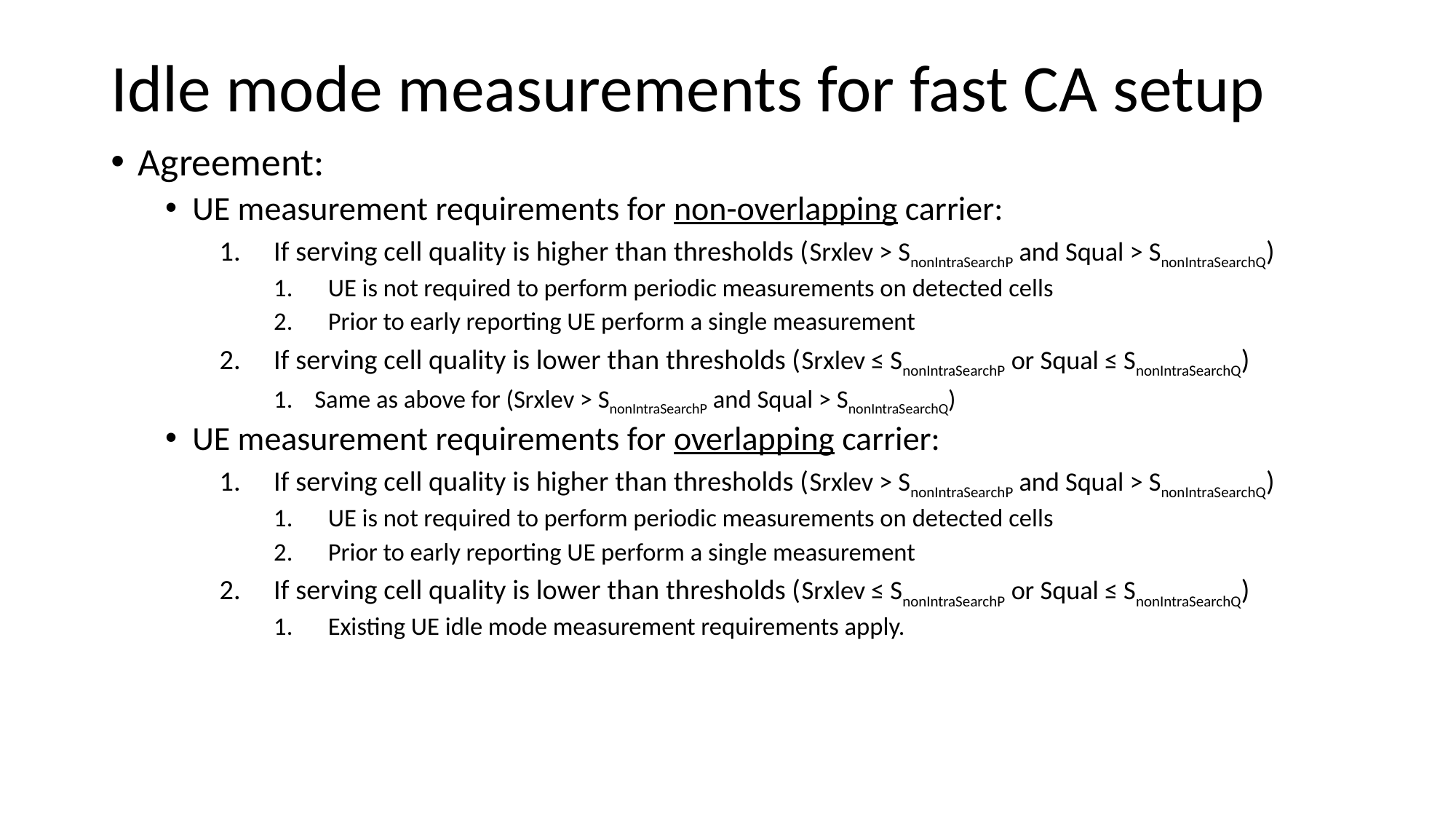

# Idle mode measurements for fast CA setup
Agreement:
UE measurement requirements for non-overlapping carrier:
If serving cell quality is higher than thresholds (Srxlev > SnonIntraSearchP and Squal > SnonIntraSearchQ)
UE is not required to perform periodic measurements on detected cells
Prior to early reporting UE perform a single measurement
If serving cell quality is lower than thresholds (Srxlev ≤ SnonIntraSearchP or Squal ≤ SnonIntraSearchQ)
Same as above for (Srxlev > SnonIntraSearchP and Squal > SnonIntraSearchQ)
UE measurement requirements for overlapping carrier:
If serving cell quality is higher than thresholds (Srxlev > SnonIntraSearchP and Squal > SnonIntraSearchQ)
UE is not required to perform periodic measurements on detected cells
Prior to early reporting UE perform a single measurement
If serving cell quality is lower than thresholds (Srxlev ≤ SnonIntraSearchP or Squal ≤ SnonIntraSearchQ)
Existing UE idle mode measurement requirements apply.